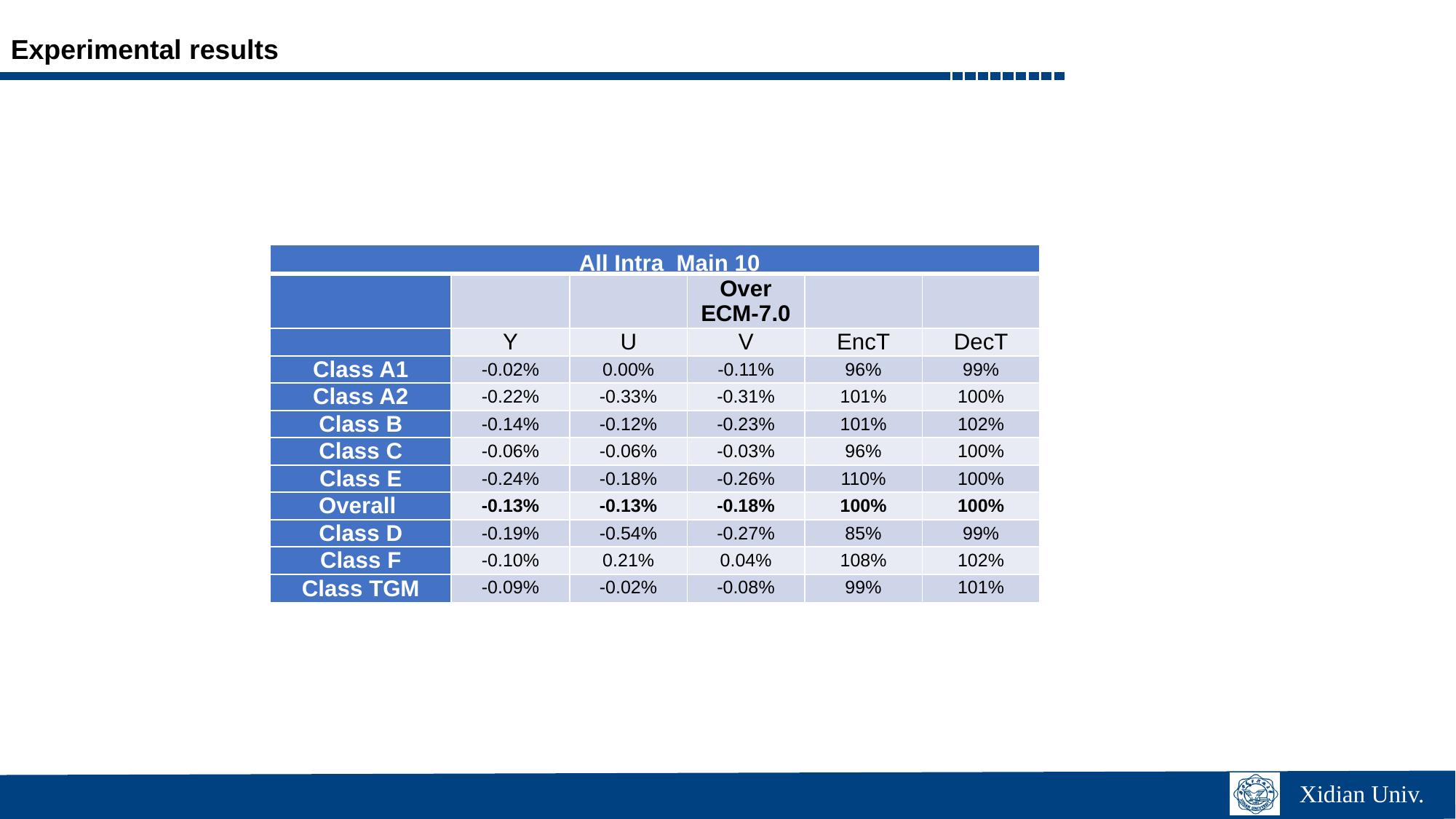

Experimental results

| All Intra Main 10 |  |  |  |  |  |
| --- | --- | --- | --- | --- | --- |
|  |  |  | Over ECM-7.0 |  |  |
|  | Y | U | V | EncT | DecT |
| Class A1 | -0.02% | 0.00% | -0.11% | 96% | 99% |
| Class A2 | -0.22% | -0.33% | -0.31% | 101% | 100% |
| Class B | -0.14% | -0.12% | -0.23% | 101% | 102% |
| Class C | -0.06% | -0.06% | -0.03% | 96% | 100% |
| Class E | -0.24% | -0.18% | -0.26% | 110% | 100% |
| Overall | -0.13% | -0.13% | -0.18% | 100% | 100% |
| Class D | -0.19% | -0.54% | -0.27% | 85% | 99% |
| Class F | -0.10% | 0.21% | 0.04% | 108% | 102% |
| Class TGM | -0.09% | -0.02% | -0.08% | 99% | 101% |